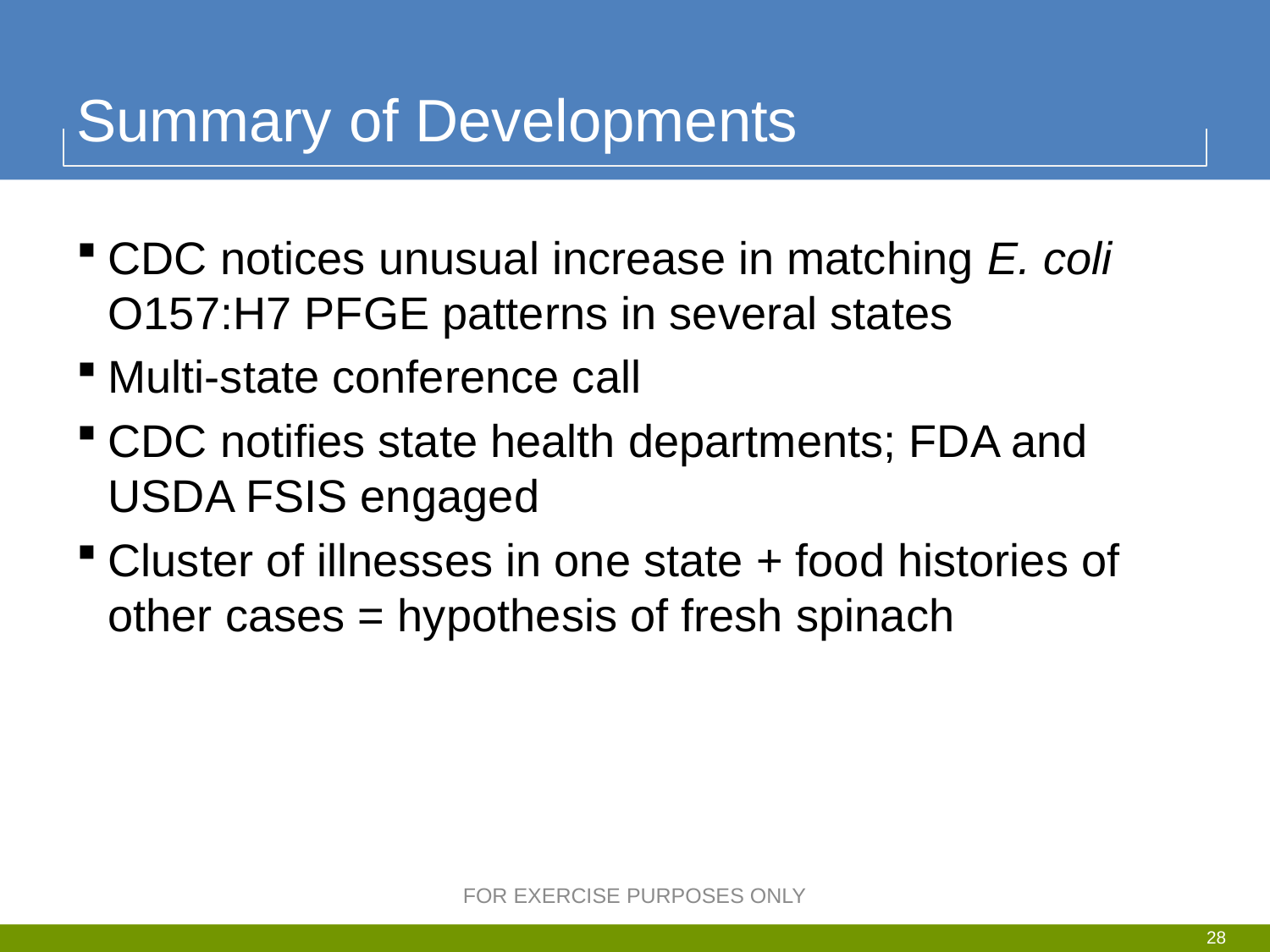

# Summary of Developments
CDC notices unusual increase in matching E. coli O157:H7 PFGE patterns in several states
Multi-state conference call
CDC notifies state health departments; FDA and USDA FSIS engaged
Cluster of illnesses in one state + food histories of other cases = hypothesis of fresh spinach
FOR EXERCISE PURPOSES ONLY